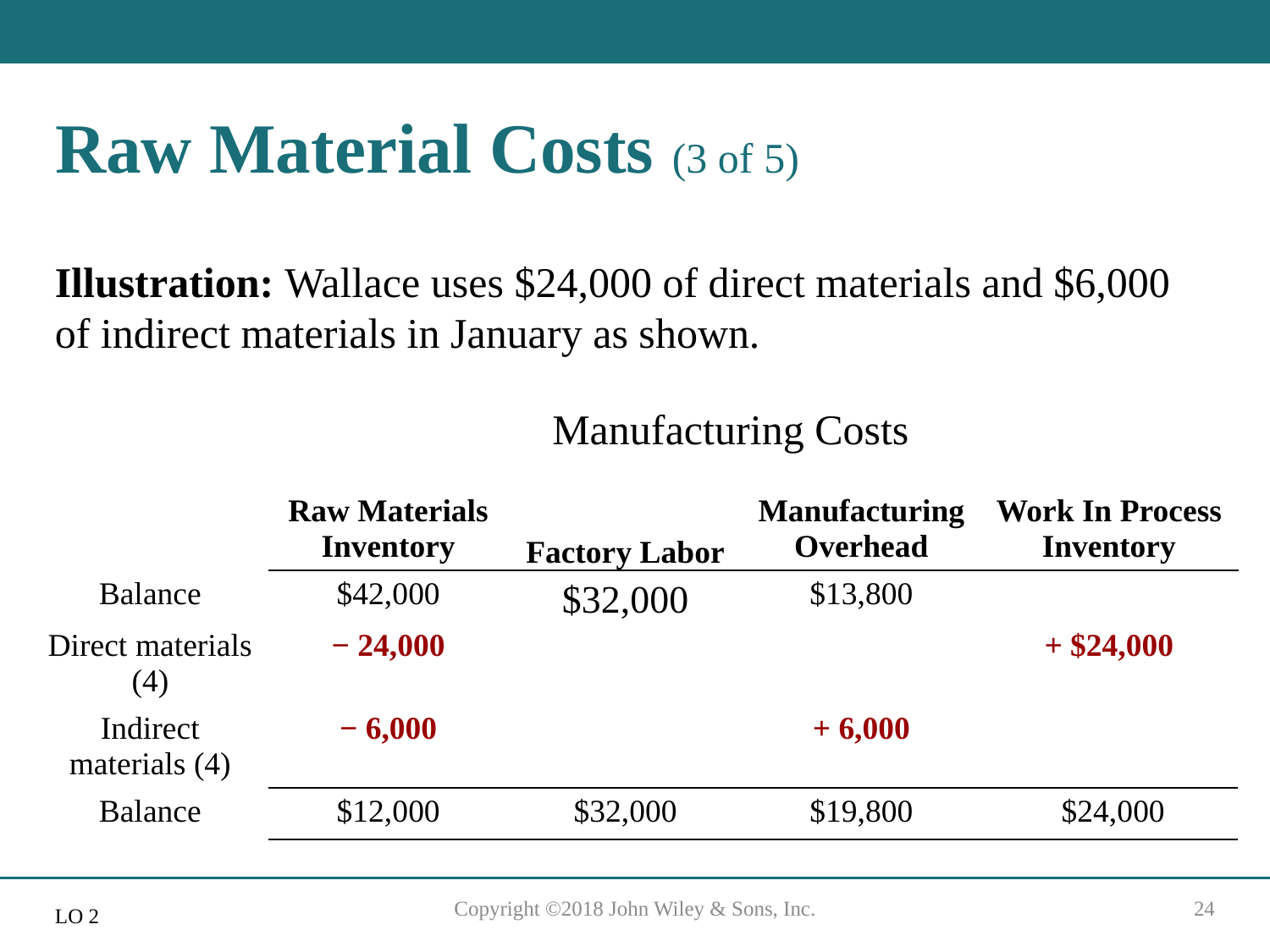

# Raw Material Costs (3 of 5)
Illustration: Wallace uses $24,000 of direct materials and $6,000 of indirect materials in January as shown.
Manufacturing Costs
|  | Raw Materials Inventory | Factory Labor | Manufacturing Overhead | Work In Process Inventory |
| --- | --- | --- | --- | --- |
| Balance | $42,000 | $32,000 | $13,800 |  |
| Direct materials (4) | − 24,000 |  |  | + $24,000 |
| Indirect materials (4) | − 6,000 |  | + 6,000 |  |
| Balance | $12,000 | $32,000 | $19,800 | $24,000 |
Copyright ©2018 John Wiley & Sons, Inc.
24
L O 2